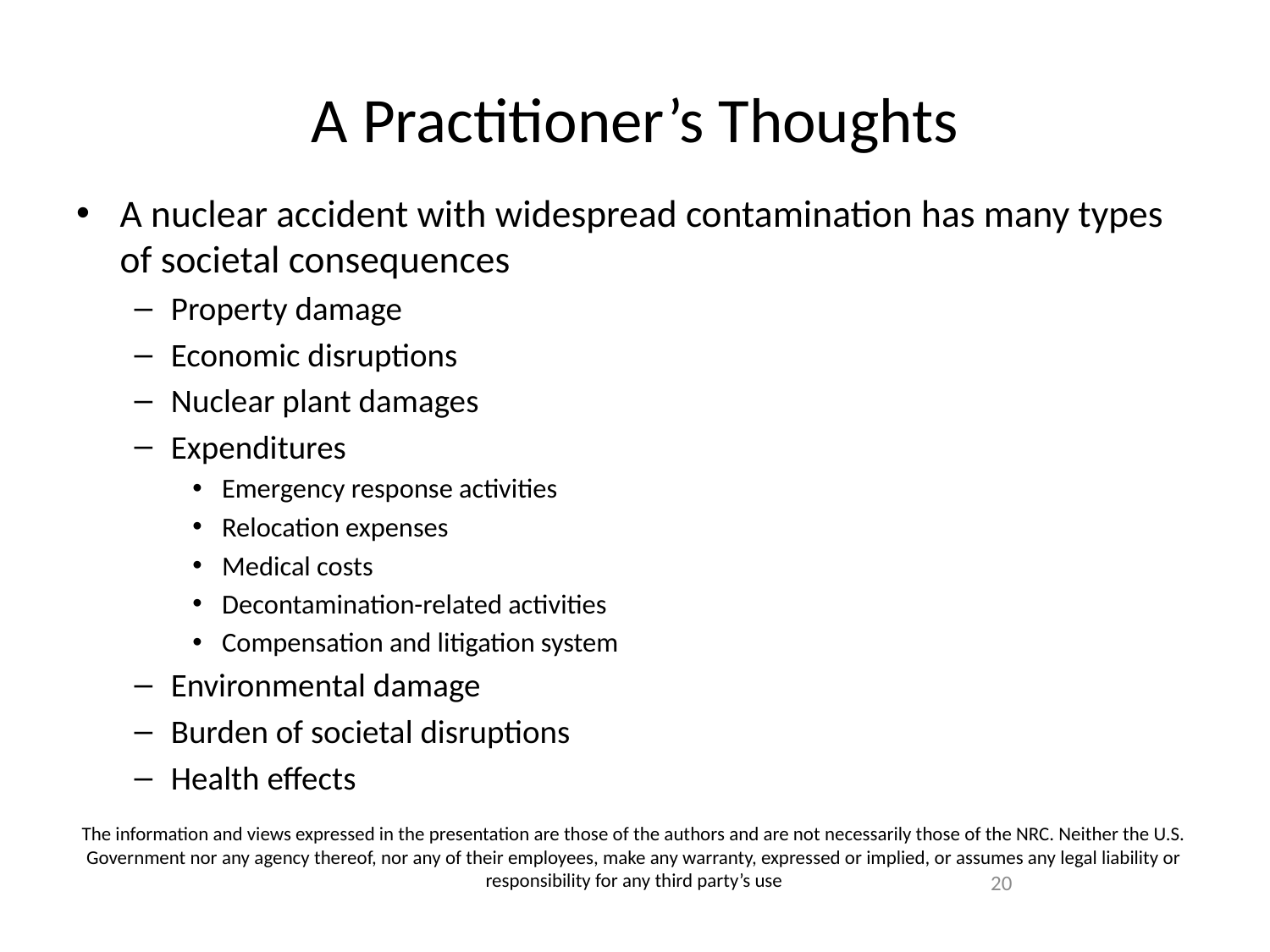

# A Practitioner’s Thoughts
A nuclear accident with widespread contamination has many types of societal consequences
Property damage
Economic disruptions
Nuclear plant damages
Expenditures
Emergency response activities
Relocation expenses
Medical costs
Decontamination-related activities
Compensation and litigation system
Environmental damage
Burden of societal disruptions
Health effects

The information and views expressed in the presentation are those of the authors and are not necessarily those of the NRC. Neither the U.S. Government nor any agency thereof, nor any of their employees, make any warranty, expressed or implied, or assumes any legal liability or responsibility for any third party’s use
20